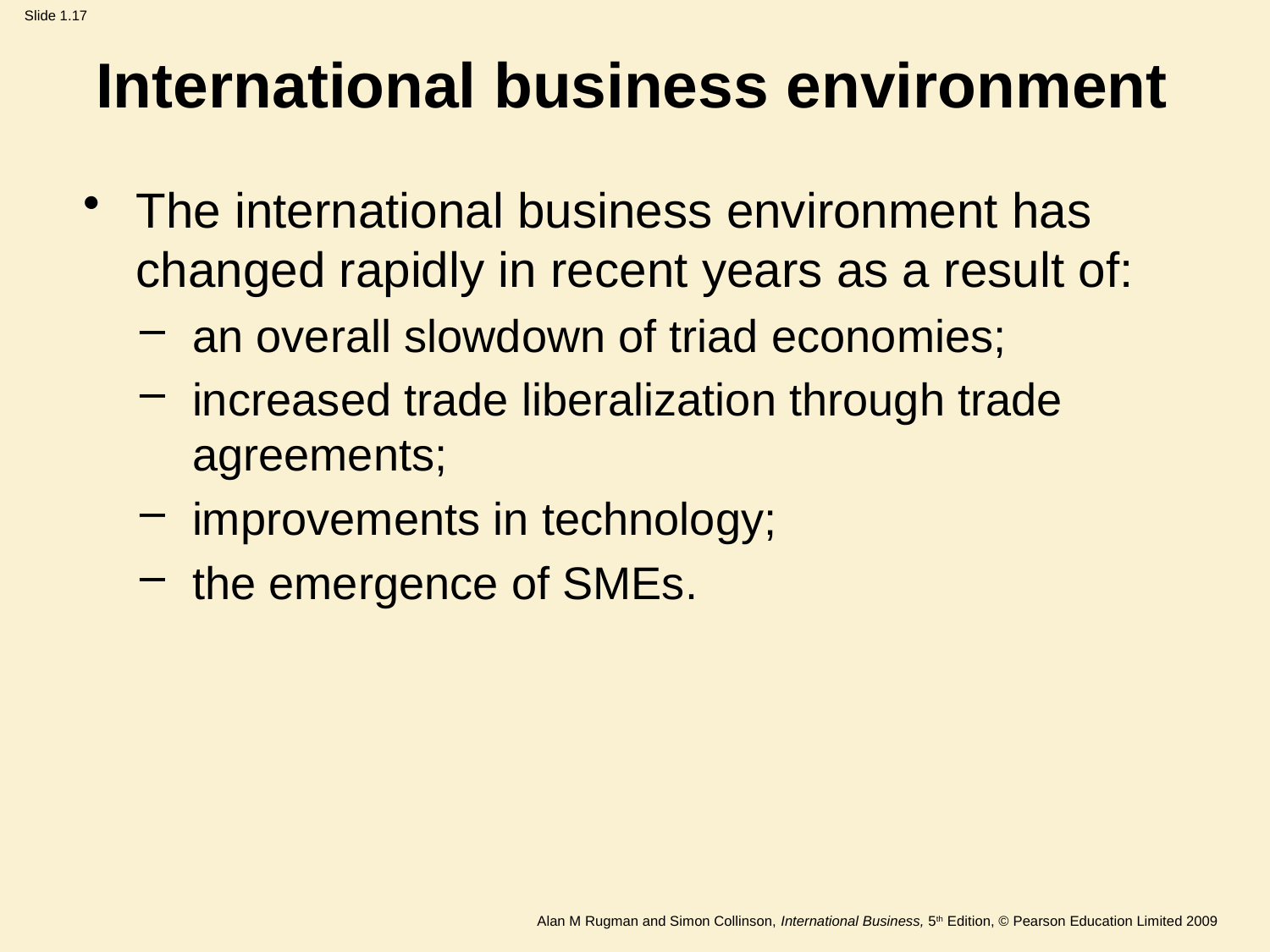

International business environment
The international business environment has changed rapidly in recent years as a result of:
an overall slowdown of triad economies;
increased trade liberalization through trade agreements;
improvements in technology;
the emergence of SMEs.